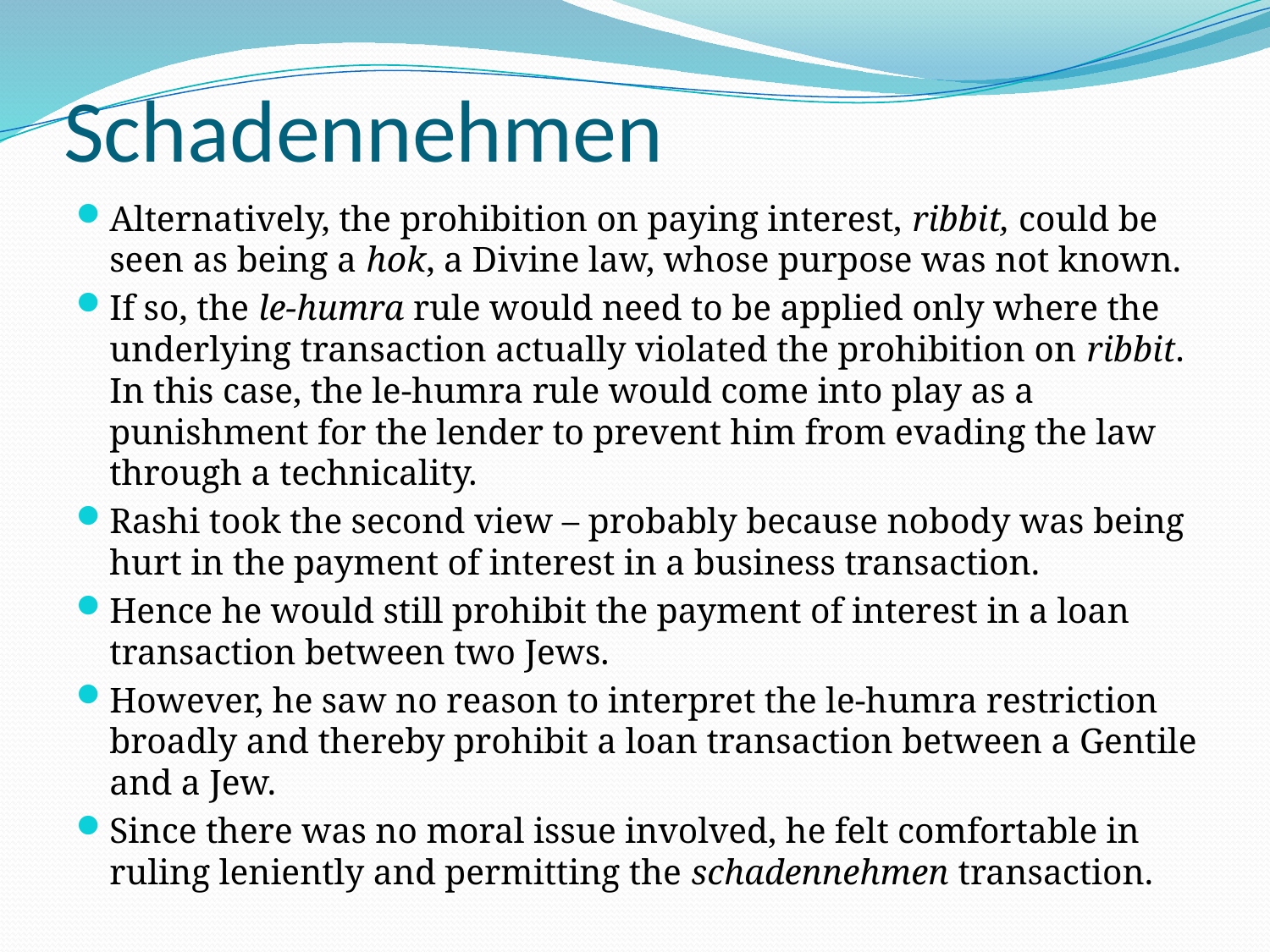

# Schadennehmen
Alternatively, the prohibition on paying interest, ribbit, could be seen as being a hok, a Divine law, whose purpose was not known.
If so, the le-humra rule would need to be applied only where the underlying transaction actually violated the prohibition on ribbit.  In this case, the le-humra rule would come into play as a punishment for the lender to prevent him from evading the law through a technicality.
Rashi took the second view – probably because nobody was being hurt in the payment of interest in a business transaction.
Hence he would still prohibit the payment of interest in a loan transaction between two Jews.
However, he saw no reason to interpret the le-humra restriction broadly and thereby prohibit a loan transaction between a Gentile and a Jew.
Since there was no moral issue involved, he felt comfortable in ruling leniently and permitting the schadennehmen transaction.